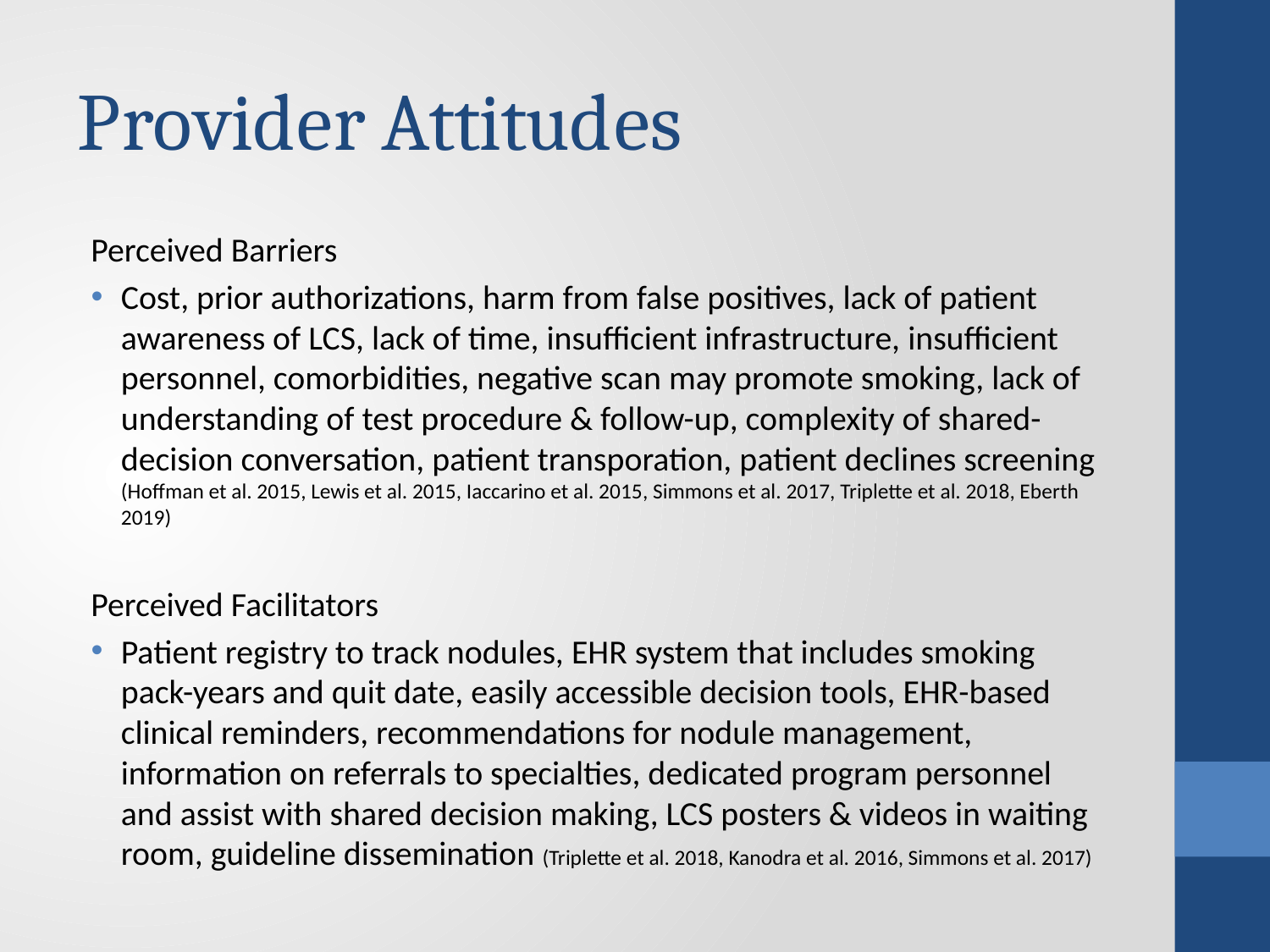

# Provider Attitudes
Perceived Barriers
Cost, prior authorizations, harm from false positives, lack of patient awareness of LCS, lack of time, insufficient infrastructure, insufficient personnel, comorbidities, negative scan may promote smoking, lack of understanding of test procedure & follow-up, complexity of shared-decision conversation, patient transporation, patient declines screening (Hoffman et al. 2015, Lewis et al. 2015, Iaccarino et al. 2015, Simmons et al. 2017, Triplette et al. 2018, Eberth 2019)

Perceived Facilitators
Patient registry to track nodules, EHR system that includes smoking pack-years and quit date, easily accessible decision tools, EHR-based clinical reminders, recommendations for nodule management, information on referrals to specialties, dedicated program personnel and assist with shared decision making, LCS posters & videos in waiting room, guideline dissemination (Triplette et al. 2018, Kanodra et al. 2016, Simmons et al. 2017)